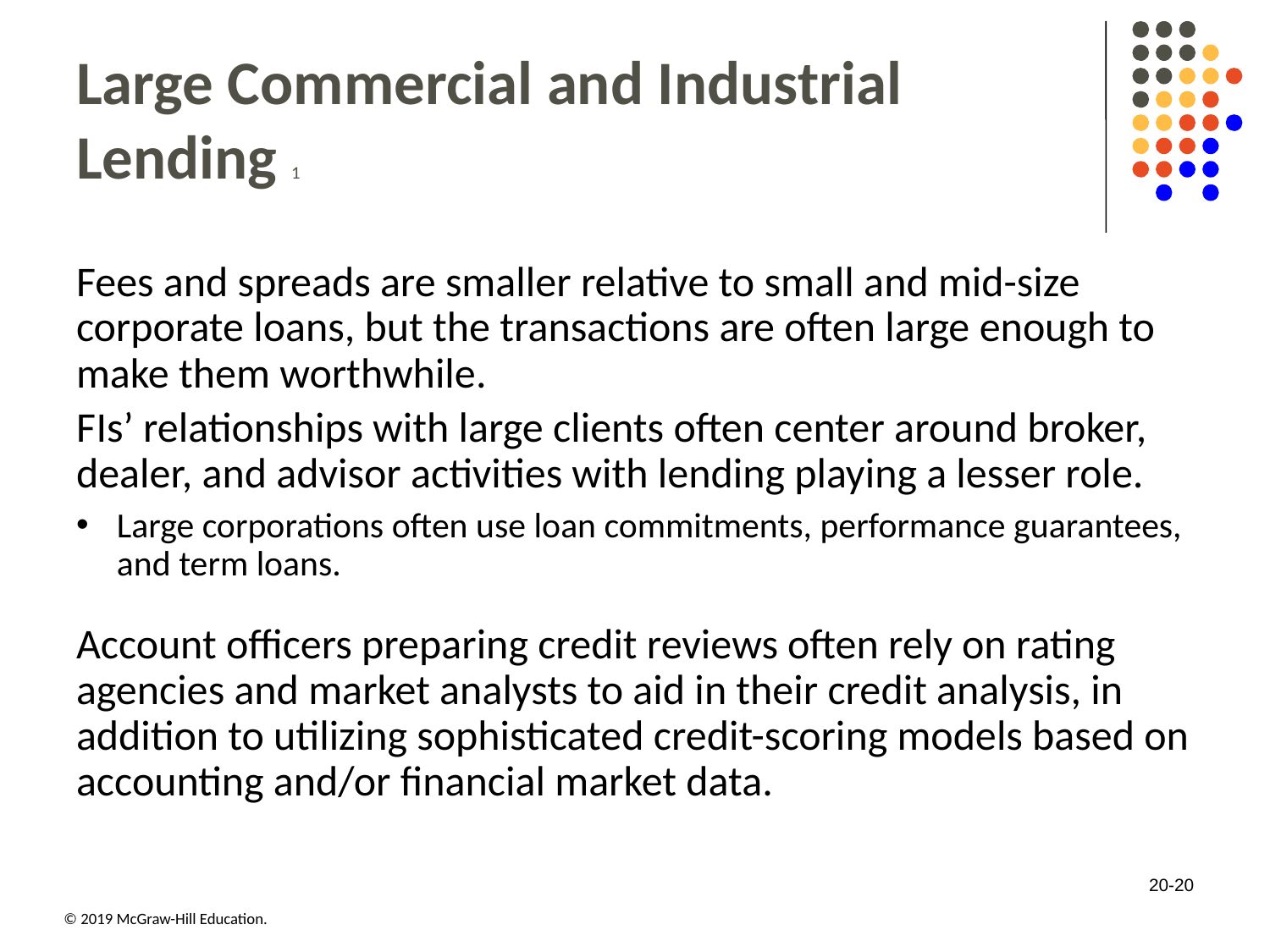

# Large Commercial and Industrial Lending 1
Fees and spreads are smaller relative to small and mid-size corporate loans, but the transactions are often large enough to make them worthwhile.
F Is’ relationships with large clients often center around broker, dealer, and advisor activities with lending playing a lesser role.
Large corporations often use loan commitments, performance guarantees, and term loans.
Account officers preparing credit reviews often rely on rating agencies and market analysts to aid in their credit analysis, in addition to utilizing sophisticated credit-scoring models based on accounting and/or financial market data.
20-20